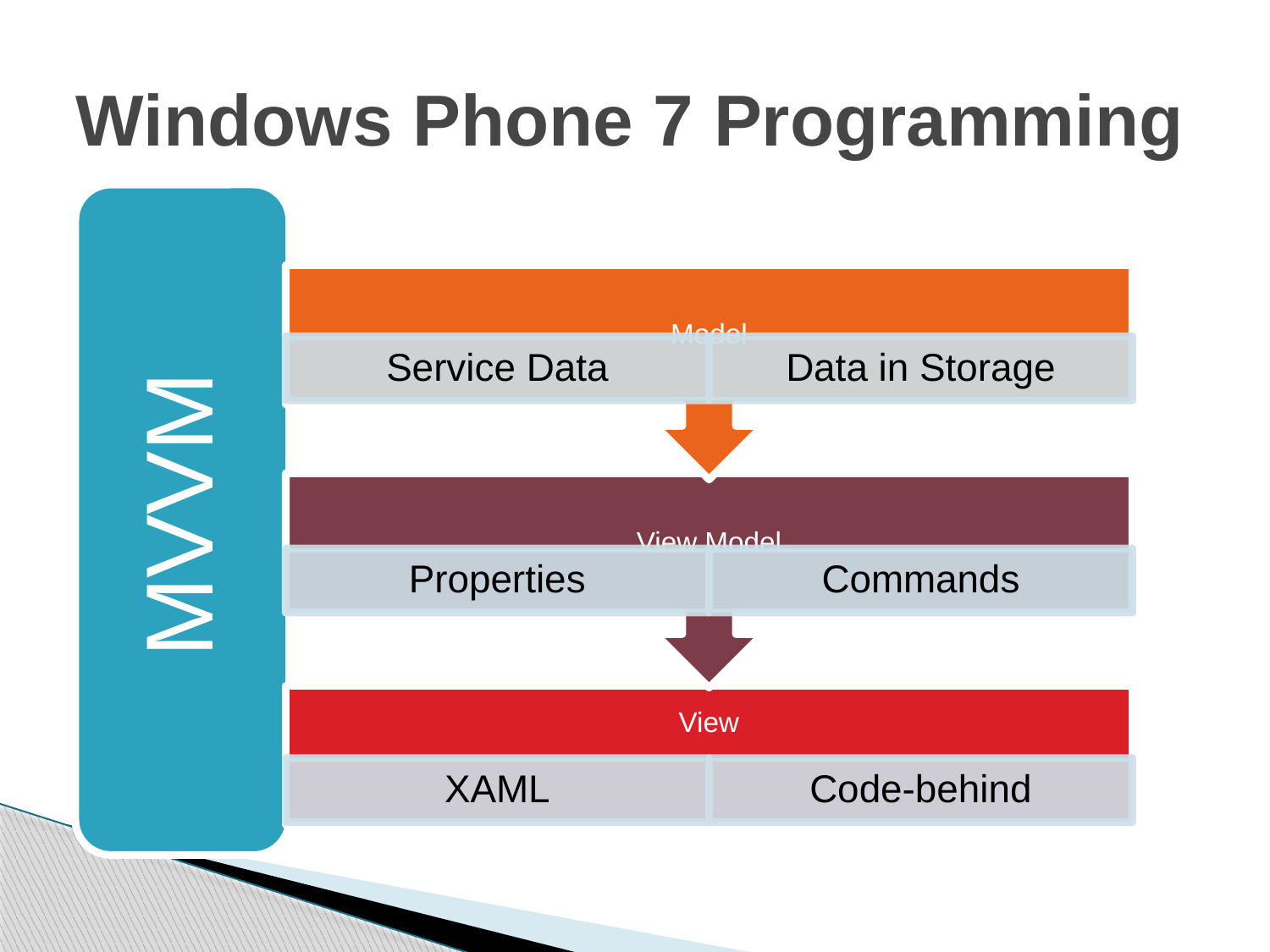

# Windows Phone 7 Programming
MVVM
View
XAML
Code-behind
View Model
Properties
Commands
Model
Service Data
Data in Storage